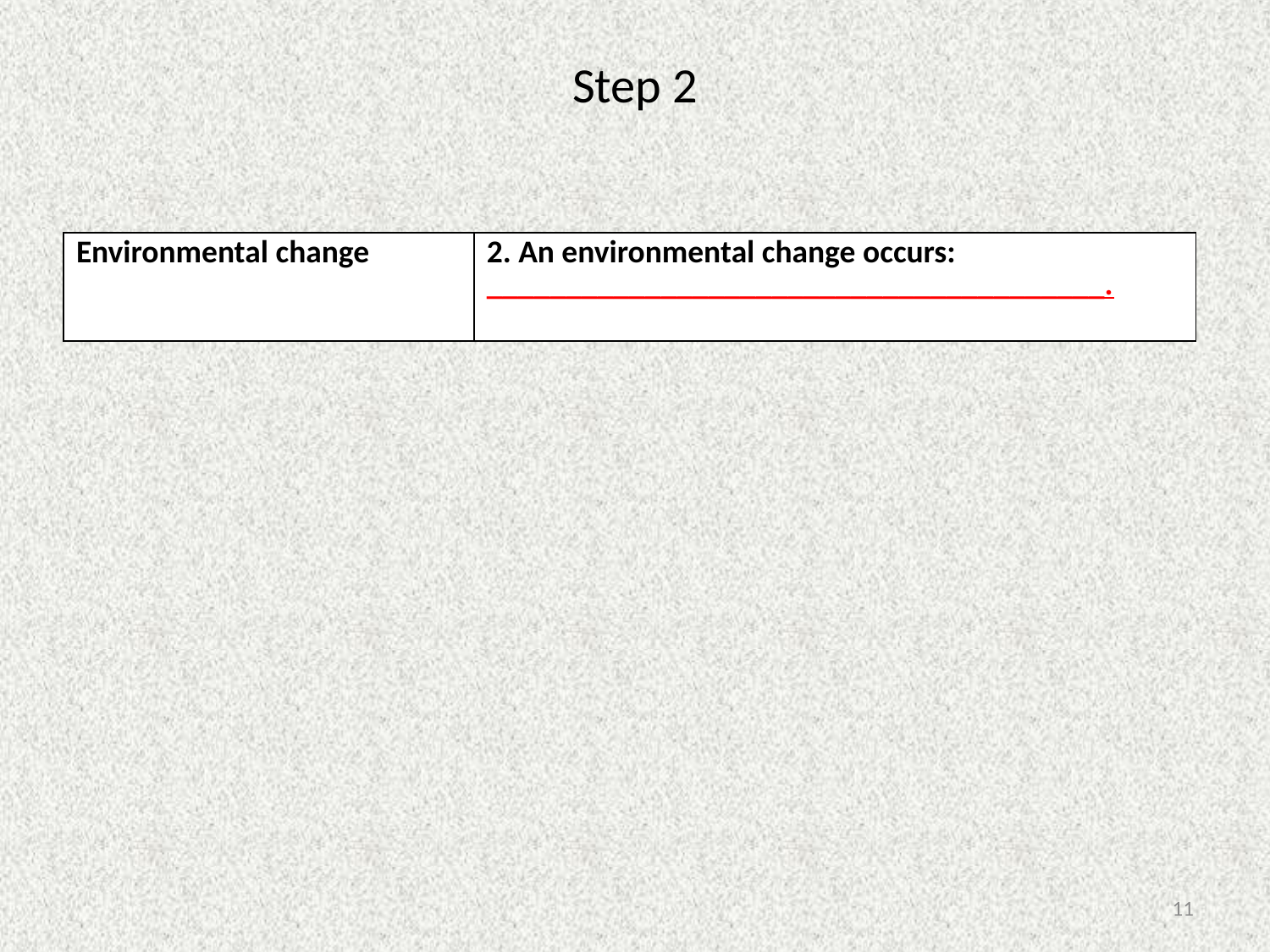

# Step 2
| Environmental change | 2. An environmental change occurs: \_\_\_\_\_\_\_\_\_\_\_\_\_\_\_\_\_\_\_\_\_\_\_\_\_\_\_\_\_\_\_\_\_\_\_\_\_\_\_. |
| --- | --- |
11